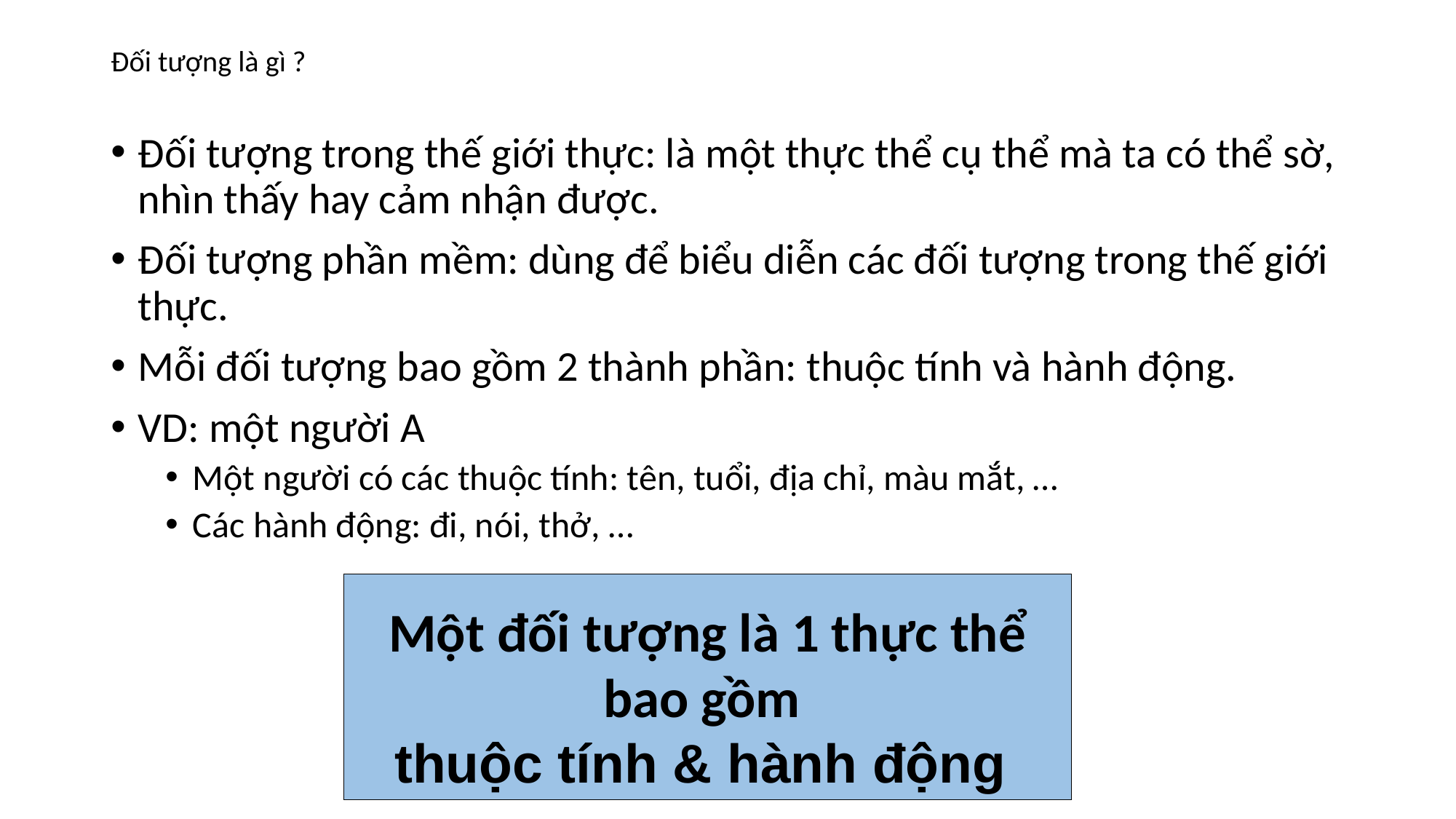

# Đối tượng là gì ?
Đối tượng trong thế giới thực: là một thực thể cụ thể mà ta có thể sờ, nhìn thấy hay cảm nhận được.
Đối tượng phần mềm: dùng để biểu diễn các đối tượng trong thế giới thực.
Mỗi đối tượng bao gồm 2 thành phần: thuộc tính và hành động.
VD: một người A
Một người có các thuộc tính: tên, tuổi, địa chỉ, màu mắt, …
Các hành động: đi, nói, thở, …

Một đối tượng là 1 thực thể bao gồm
thuộc tính & hành động